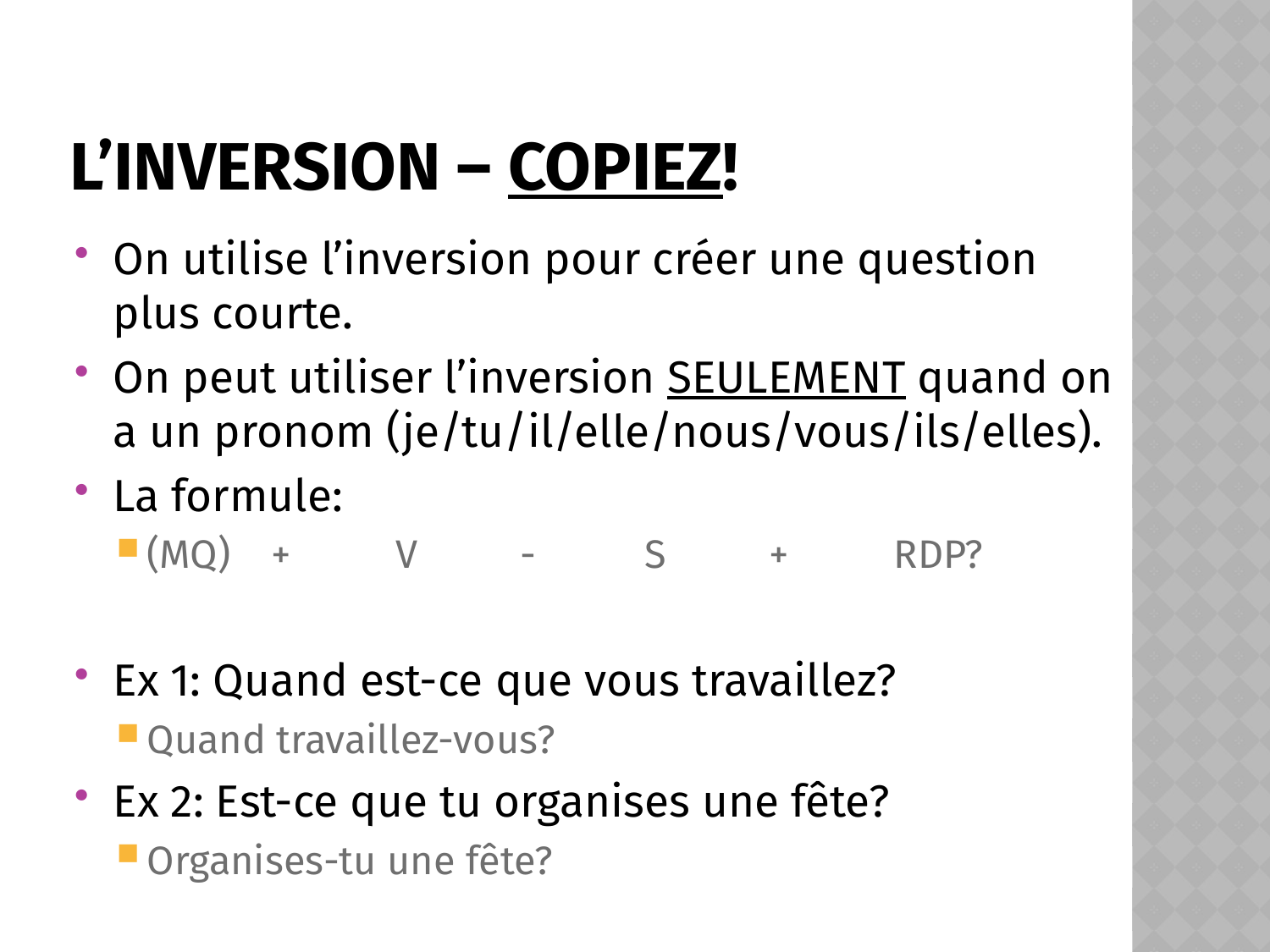

# L’inversion – Copiez!
On utilise l’inversion pour créer une question plus courte.
On peut utiliser l’inversion SEULEMENT quand on a un pronom (je/tu/il/elle/nous/vous/ils/elles).
La formule:
(MQ) 	+	V	-	S	+	RDP?

Ex 1: Quand est-ce que vous travaillez?
Quand travaillez-vous?
Ex 2: Est-ce que tu organises une fête?
Organises-tu une fête?